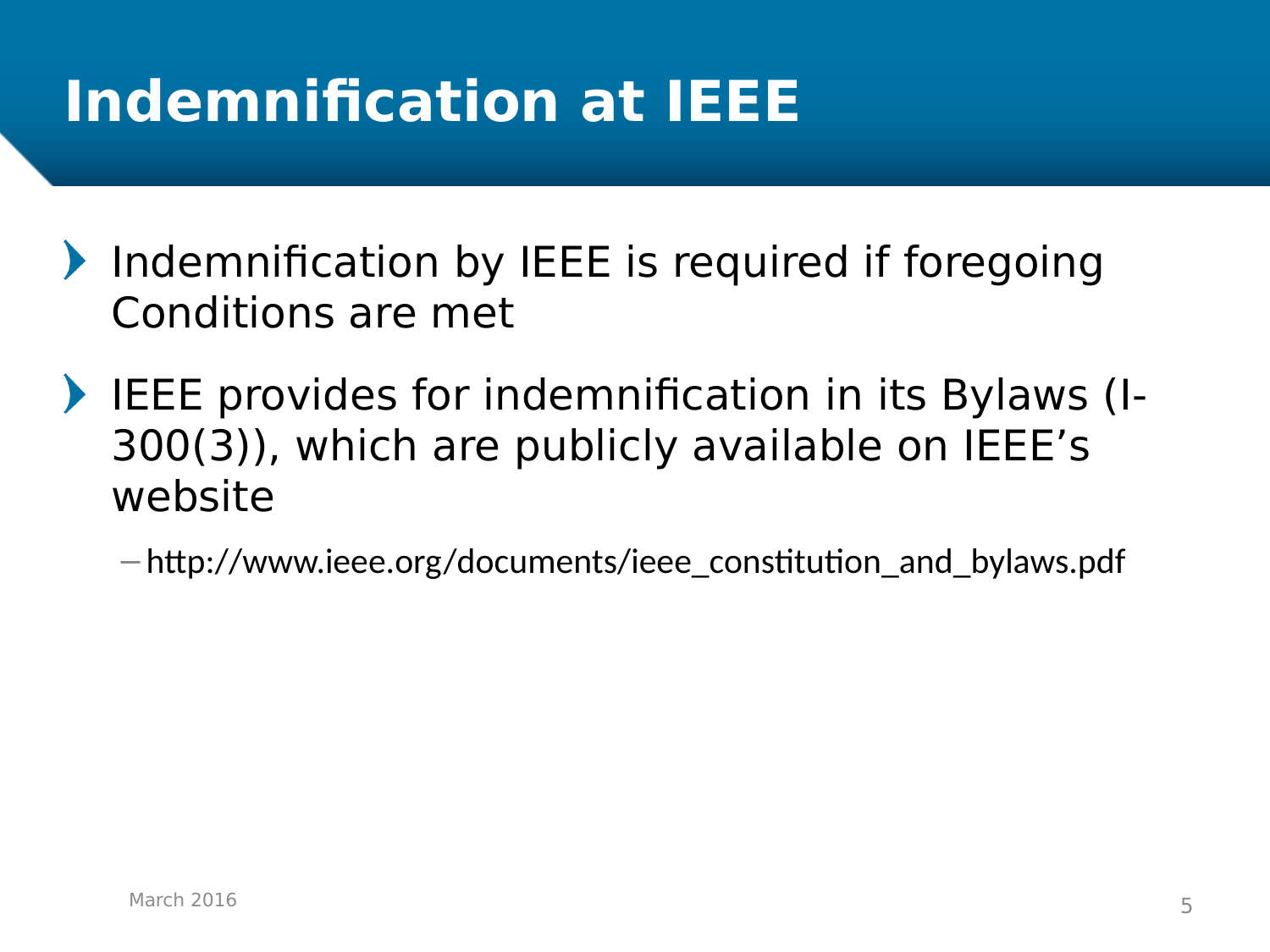

# Indemnification at IEEE
Indemnification by IEEE is required if foregoing Conditions are met
IEEE provides for indemnification in its Bylaws (I-300(3)), which are publicly available on IEEE’s website
http://www.ieee.org/documents/ieee_constitution_and_bylaws.pdf
5
March 2016